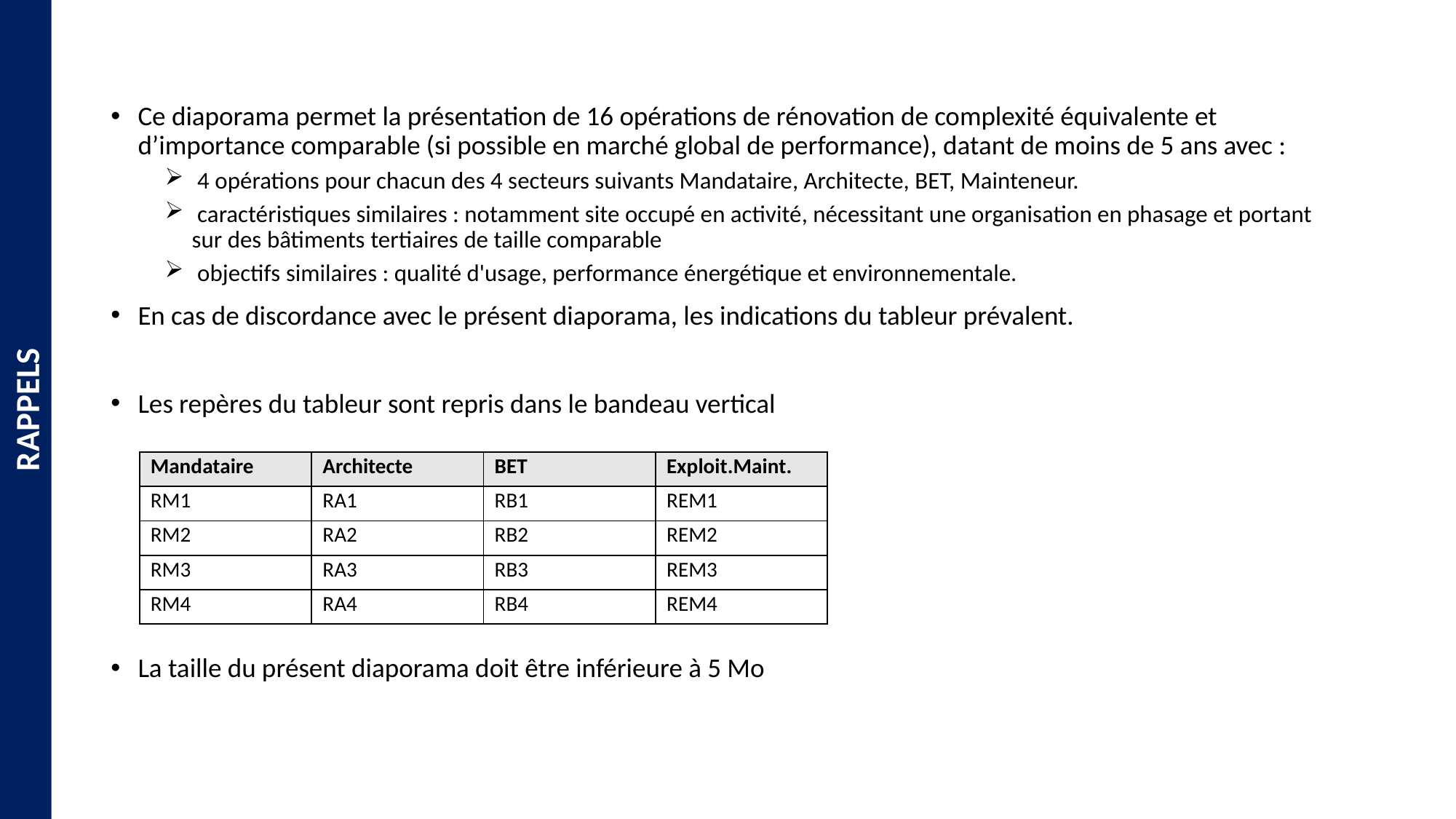

Ce diaporama permet la présentation de 16 opérations de rénovation de complexité équivalente et d’importance comparable (si possible en marché global de performance), datant de moins de 5 ans avec :
 4 opérations pour chacun des 4 secteurs suivants Mandataire, Architecte, BET, Mainteneur.
 caractéristiques similaires : notamment site occupé en activité, nécessitant une organisation en phasage et portant sur des bâtiments tertiaires de taille comparable
 objectifs similaires : qualité d'usage, performance énergétique et environnementale.
En cas de discordance avec le présent diaporama, les indications du tableur prévalent.

Les repères du tableur sont repris dans le bandeau vertical

La taille du présent diaporama doit être inférieure à 5 Mo
RAPPELS
| Mandataire | Architecte | BET | Exploit.Maint. |
| --- | --- | --- | --- |
| RM1 | RA1 | RB1 | REM1 |
| RM2 | RA2 | RB2 | REM2 |
| RM3 | RA3 | RB3 | REM3 |
| RM4 | RA4 | RB4 | REM4 |